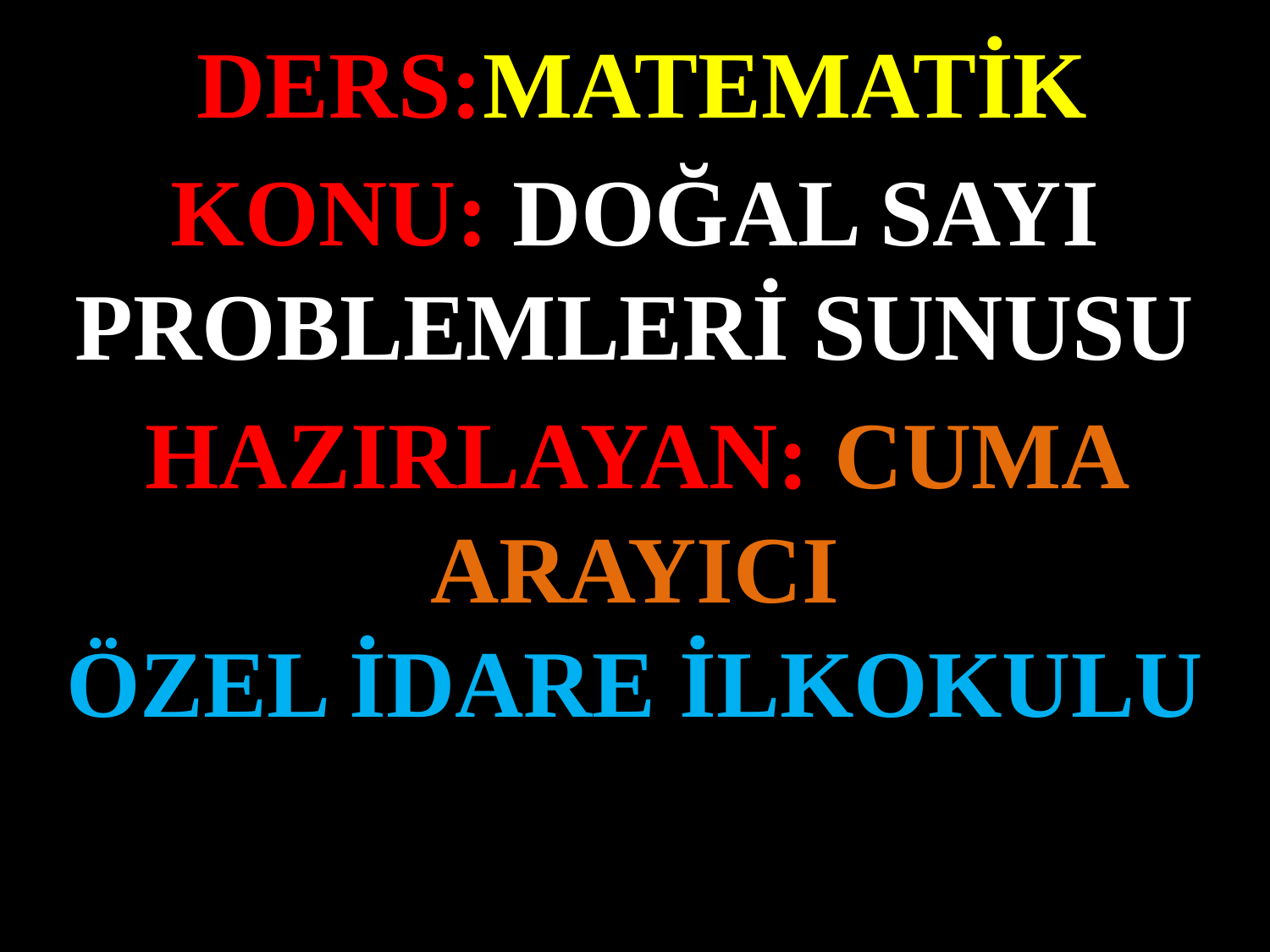

DERS:MATEMATİK
KONU: DOĞAL SAYI PROBLEMLERİ SUNUSU
#
HAZIRLAYAN: CUMA ARAYICI
ÖZEL İDARE İLKOKULU